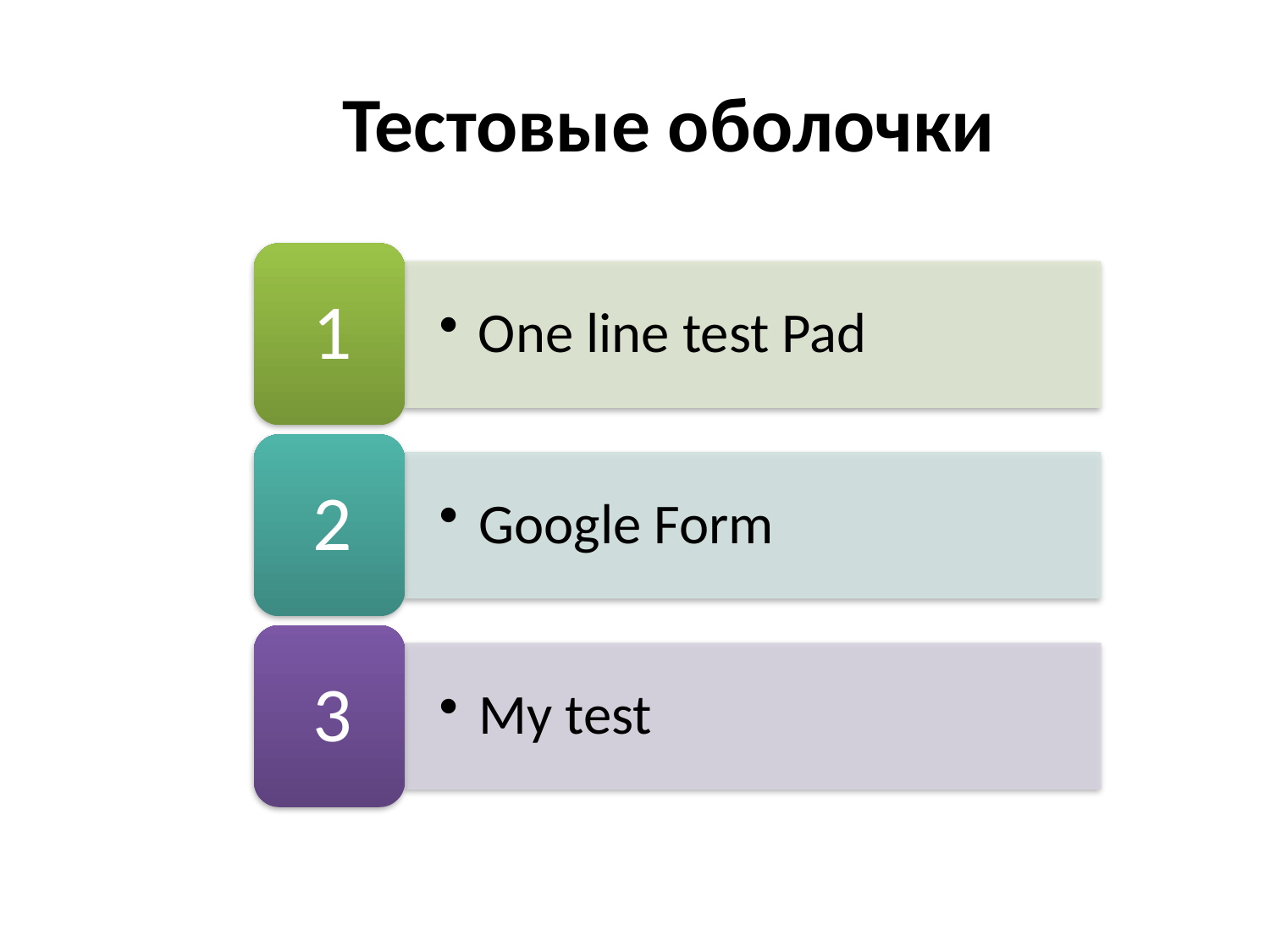

# Тестовые оболочки
One line test Pad
1
Google Form
2
My test
3